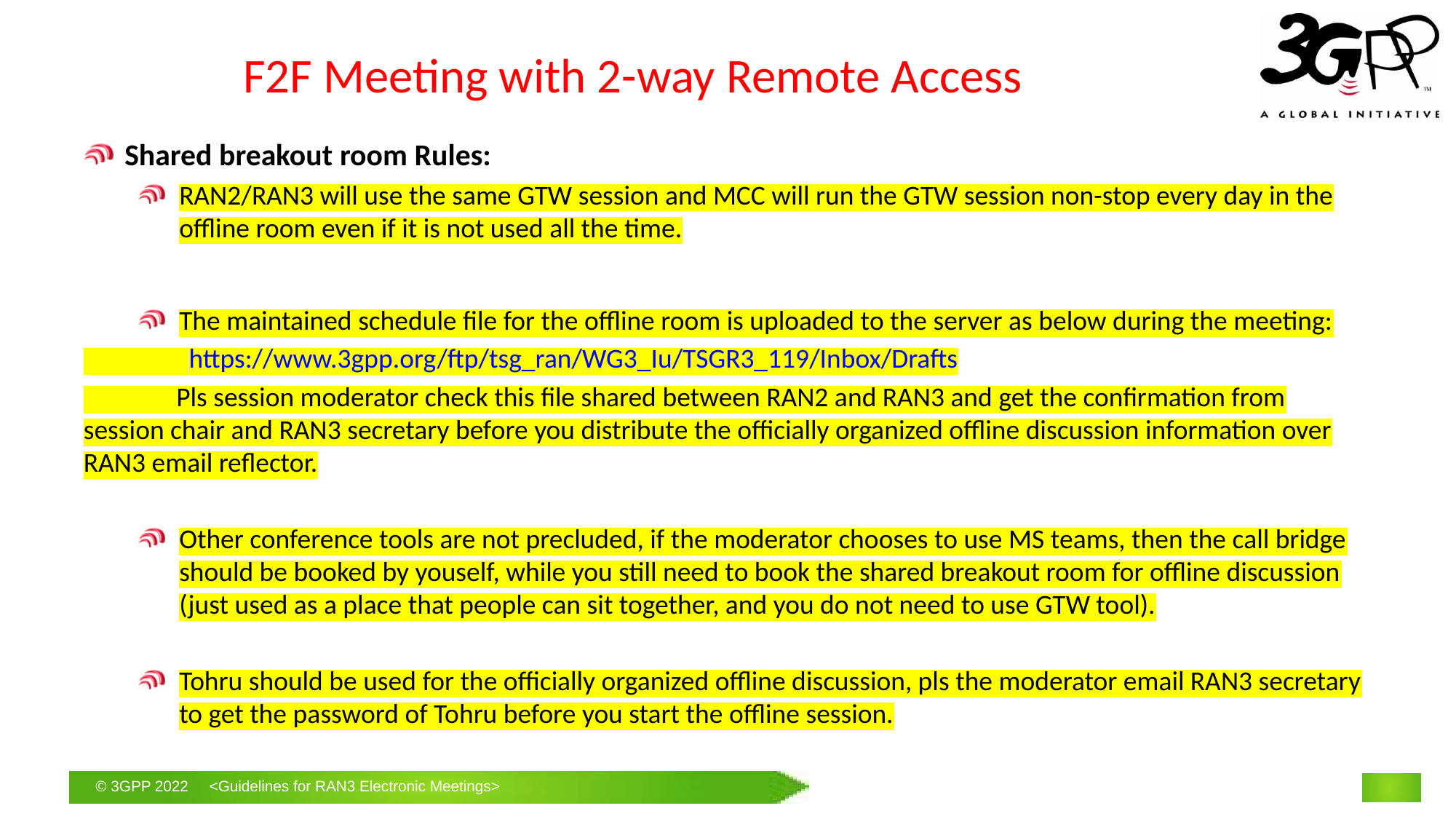

# F2F Meeting with 2-way Remote Access
Shared breakout room Rules:
RAN2/RAN3 will use the same GTW session and MCC will run the GTW session non-stop every day in the offline room even if it is not used all the time.

The maintained schedule file for the offline room is uploaded to the server as below during the meeting:
                 https://www.3gpp.org/ftp/tsg_ran/WG3_Iu/TSGR3_119/Inbox/Drafts
               Pls session moderator check this file shared between RAN2 and RAN3 and get the confirmation from session chair and RAN3 secretary before you distribute the officially organized offline discussion information over RAN3 email reflector.

Other conference tools are not precluded, if the moderator chooses to use MS teams, then the call bridge should be booked by youself, while you still need to book the shared breakout room for offline discussion (just used as a place that people can sit together, and you do not need to use GTW tool).

Tohru should be used for the officially organized offline discussion, pls the moderator email RAN3 secretary to get the password of Tohru before you start the offline session.

10